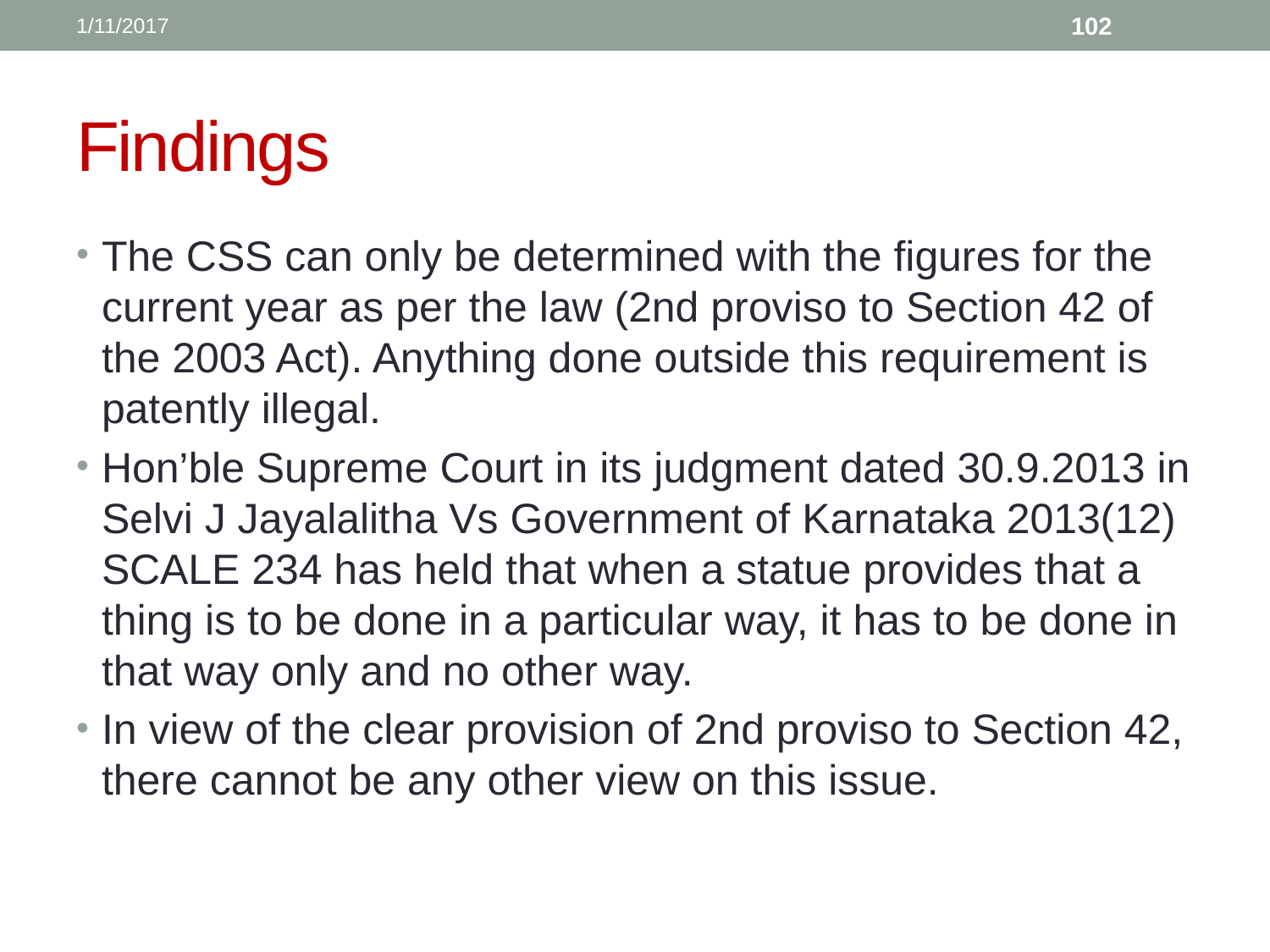

1/11/2017
102
# Findings
The CSS can only be determined with the figures for the current year as per the law (2nd proviso to Section 42 of the 2003 Act). Anything done outside this requirement is patently illegal.
Hon’ble Supreme Court in its judgment dated 30.9.2013 in Selvi J Jayalalitha Vs Government of Karnataka 2013(12) SCALE 234 has held that when a statue provides that a thing is to be done in a particular way, it has to be done in that way only and no other way.
In view of the clear provision of 2nd proviso to Section 42, there cannot be any other view on this issue.